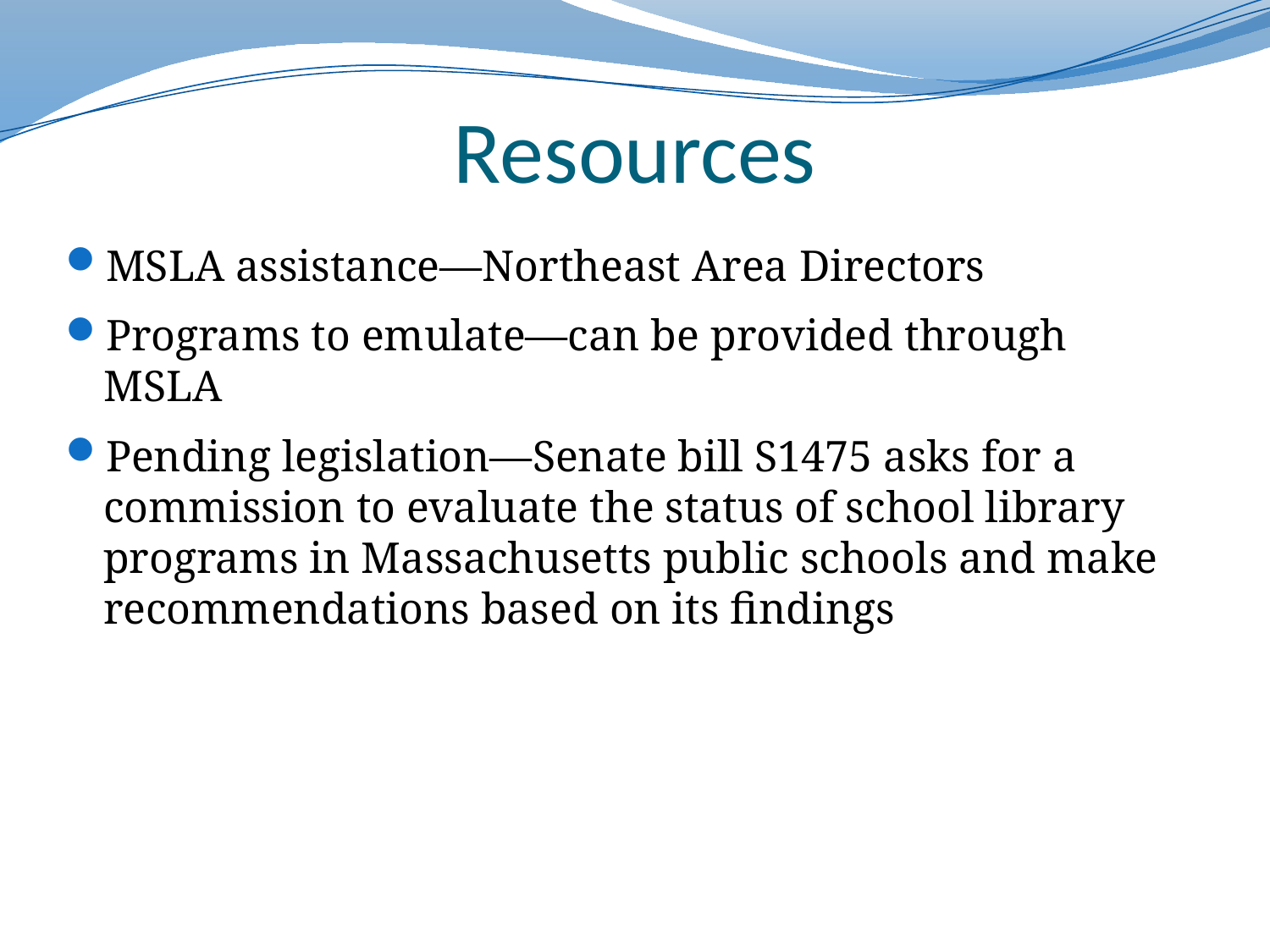

# Resources
MSLA assistance—Northeast Area Directors
Programs to emulate—can be provided through MSLA
Pending legislation—Senate bill S1475 asks for a commission to evaluate the status of school library programs in Massachusetts public schools and make recommendations based on its findings